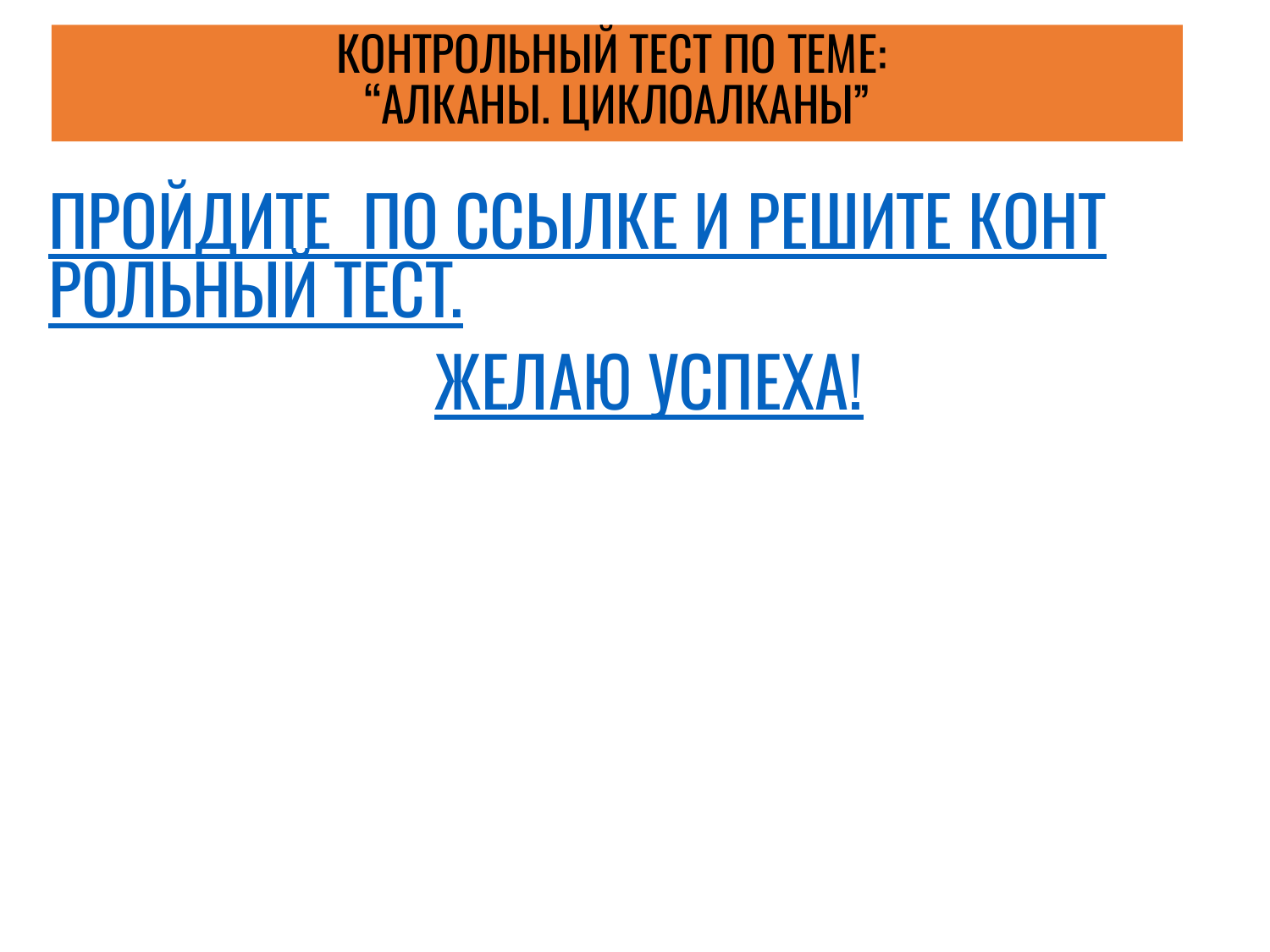

# КОНТРОЛЬНЫЙ ТЕСТ ПО ТЕМЕ:
“АЛКАНЫ. ЦИКЛОАЛКАНЫ”
ПРОЙДИТЕ  ПО ССЫЛКЕ И РЕШИТЕ КОНТРОЛЬНЫЙ ТЕСТ.
ЖЕЛАЮ УСПЕХА!